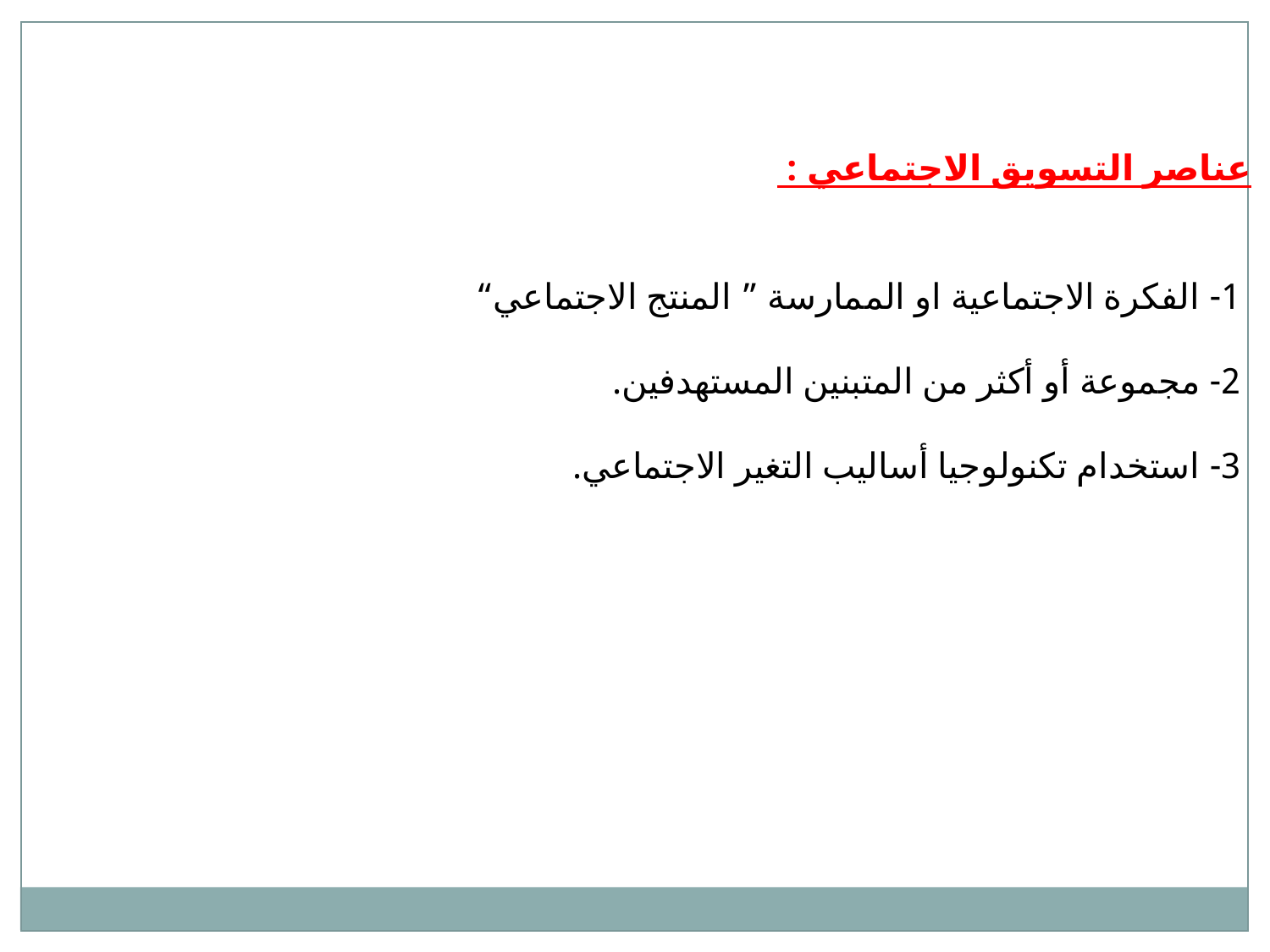

عناصر التسويق الاجتماعي :
1- الفكرة الاجتماعية او الممارسة ” المنتج الاجتماعي“

2- مجموعة أو أكثر من المتبنين المستهدفين.

3- استخدام تكنولوجيا أساليب التغير الاجتماعي.